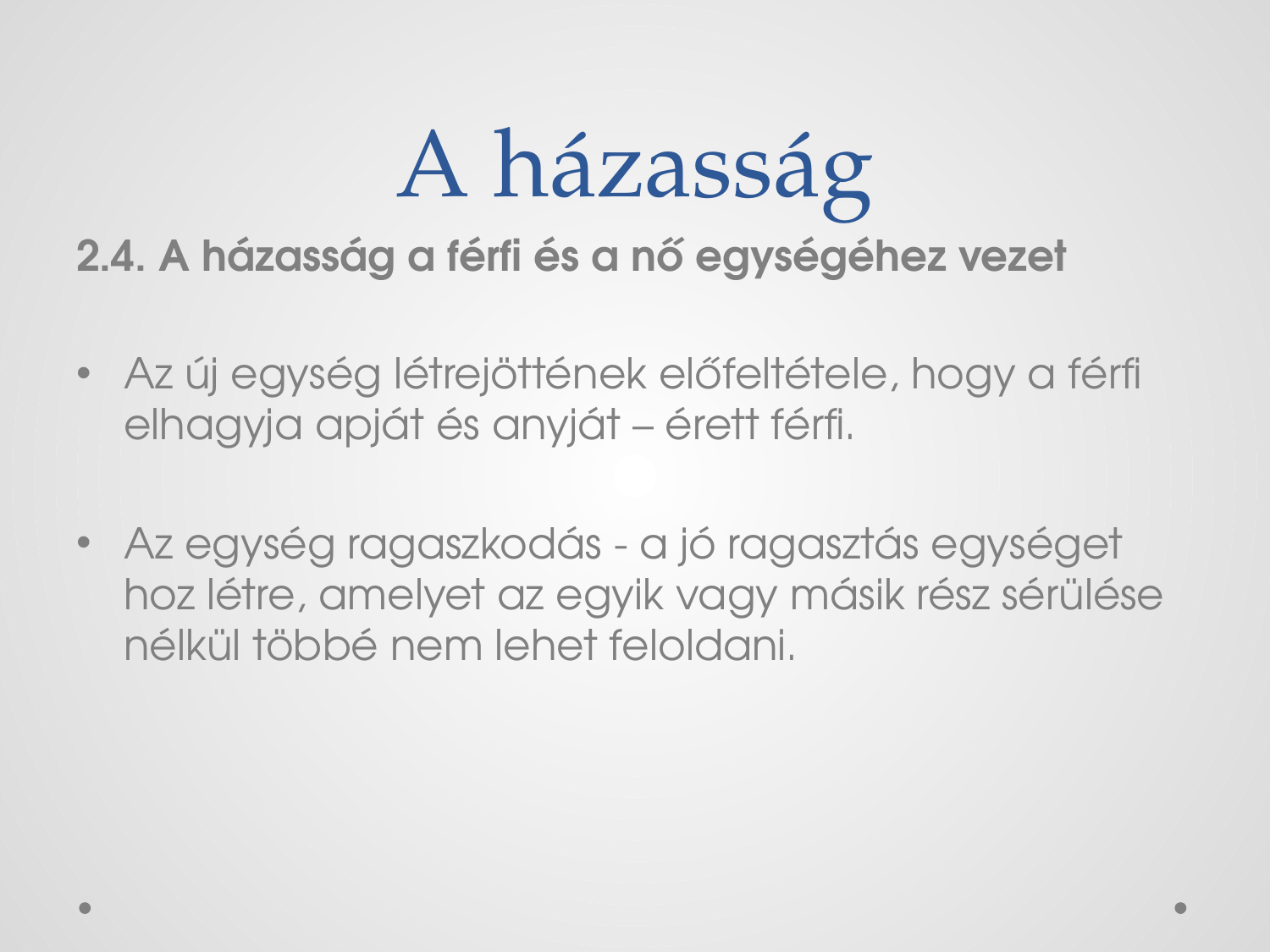

# A házasság
2.4. A házasság a férfi és a nő egységéhez vezet

Az új egység létrejöttének előfeltétele, hogy a férfi elhagyja apját és anyját – érett férfi.

Az egység ragaszkodás - a jó ragasztás egységet hoz létre, amelyet az egyik vagy másik rész sérülése nélkül többé nem lehet feloldani.